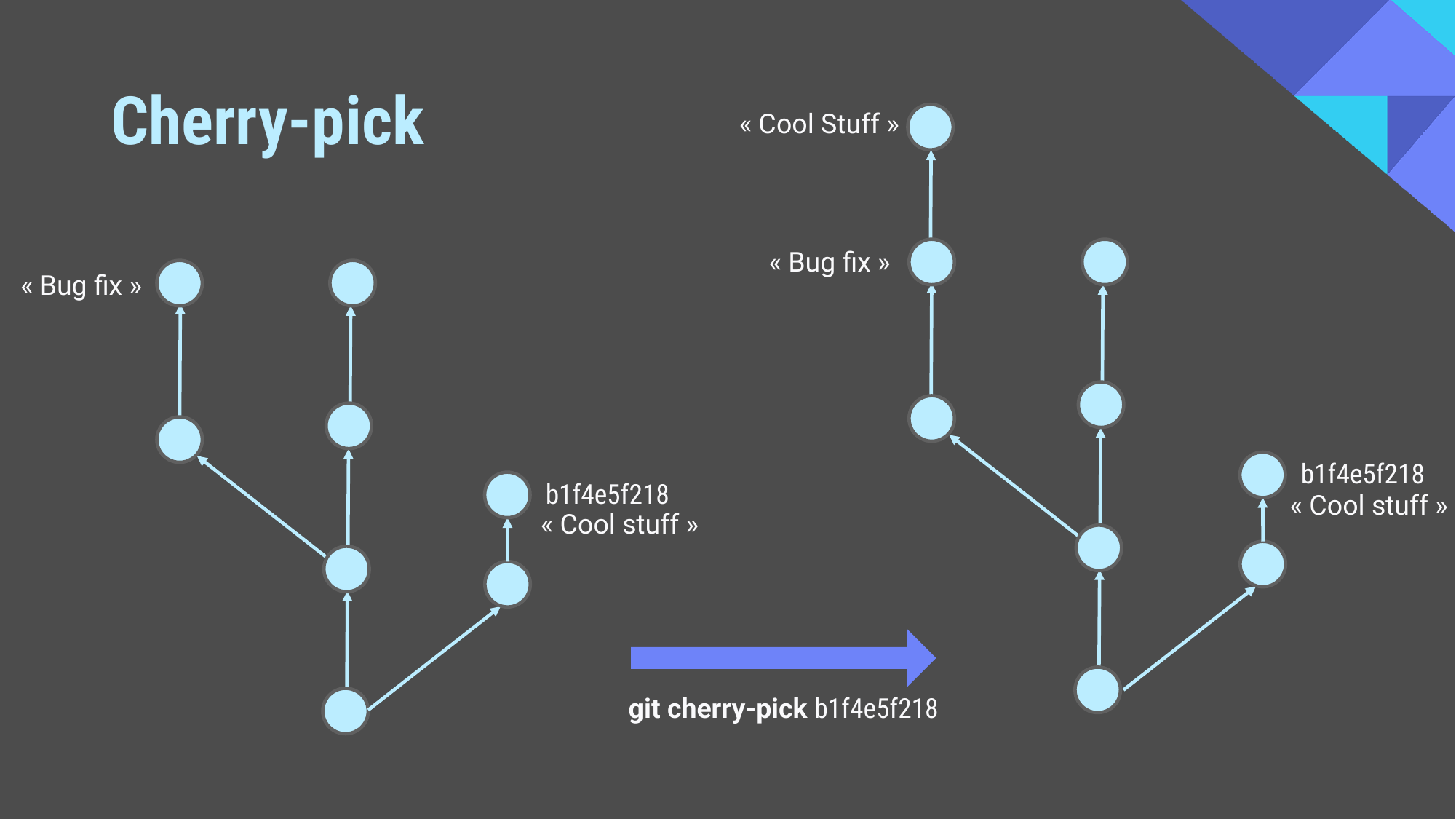

# Cherry-pick
« Cool Stuff »

« Bug fix »

« Bug fix »
b1f4e5f218

b1f4e5f218

« Cool stuff »
« Cool stuff »

git cherry-pick b1f4e5f218